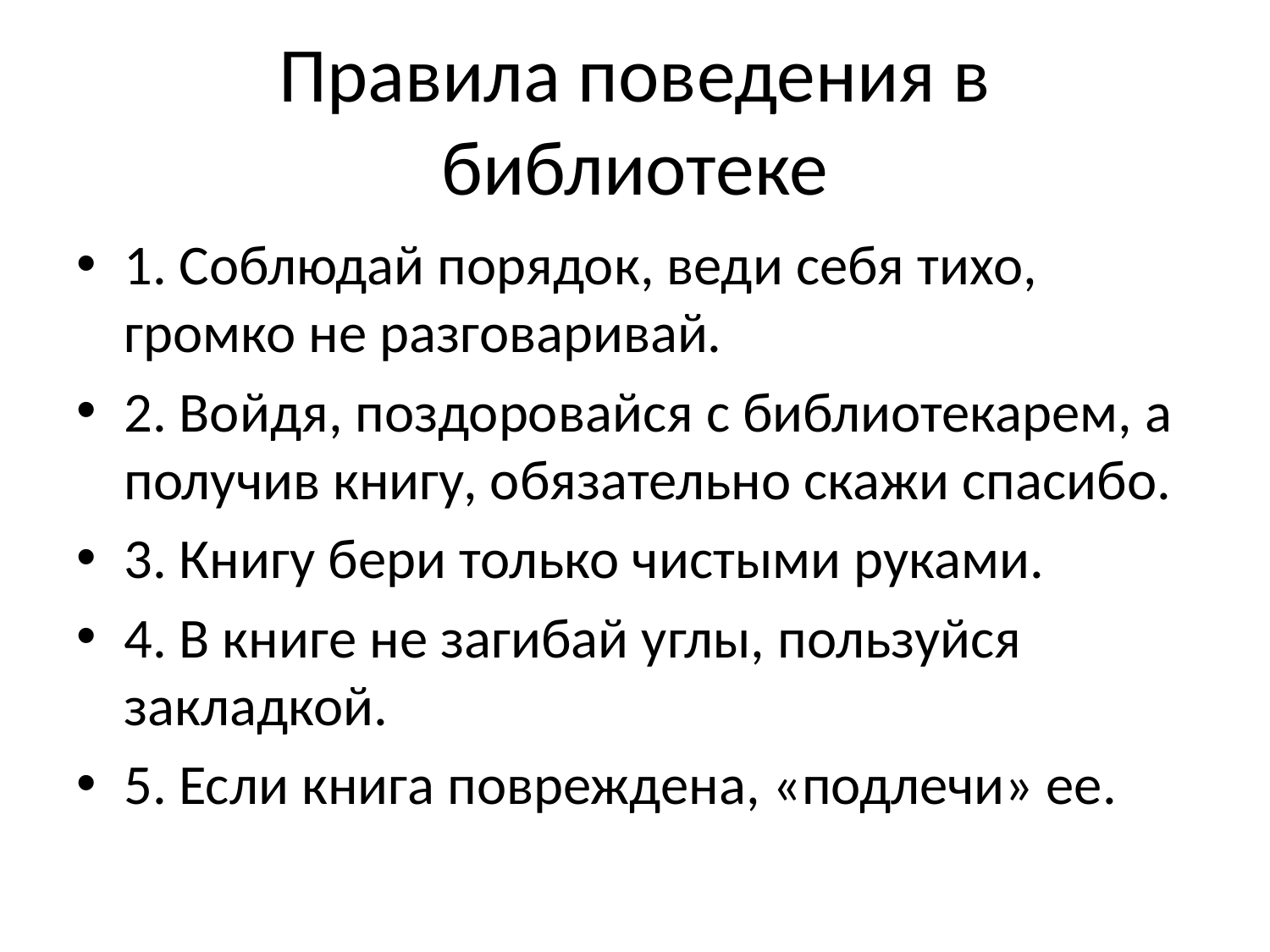

# Правила поведения в библиотеке
1. Соблюдай порядок, веди себя тихо, громко не разговаривай.
2. Войдя, поздоровайся с библиотекарем, а получив книгу, обязательно скажи спасибо.
3. Книгу бери только чистыми руками.
4. В книге не загибай углы, пользуйся закладкой.
5. Если книга повреждена, «подлечи» ее.